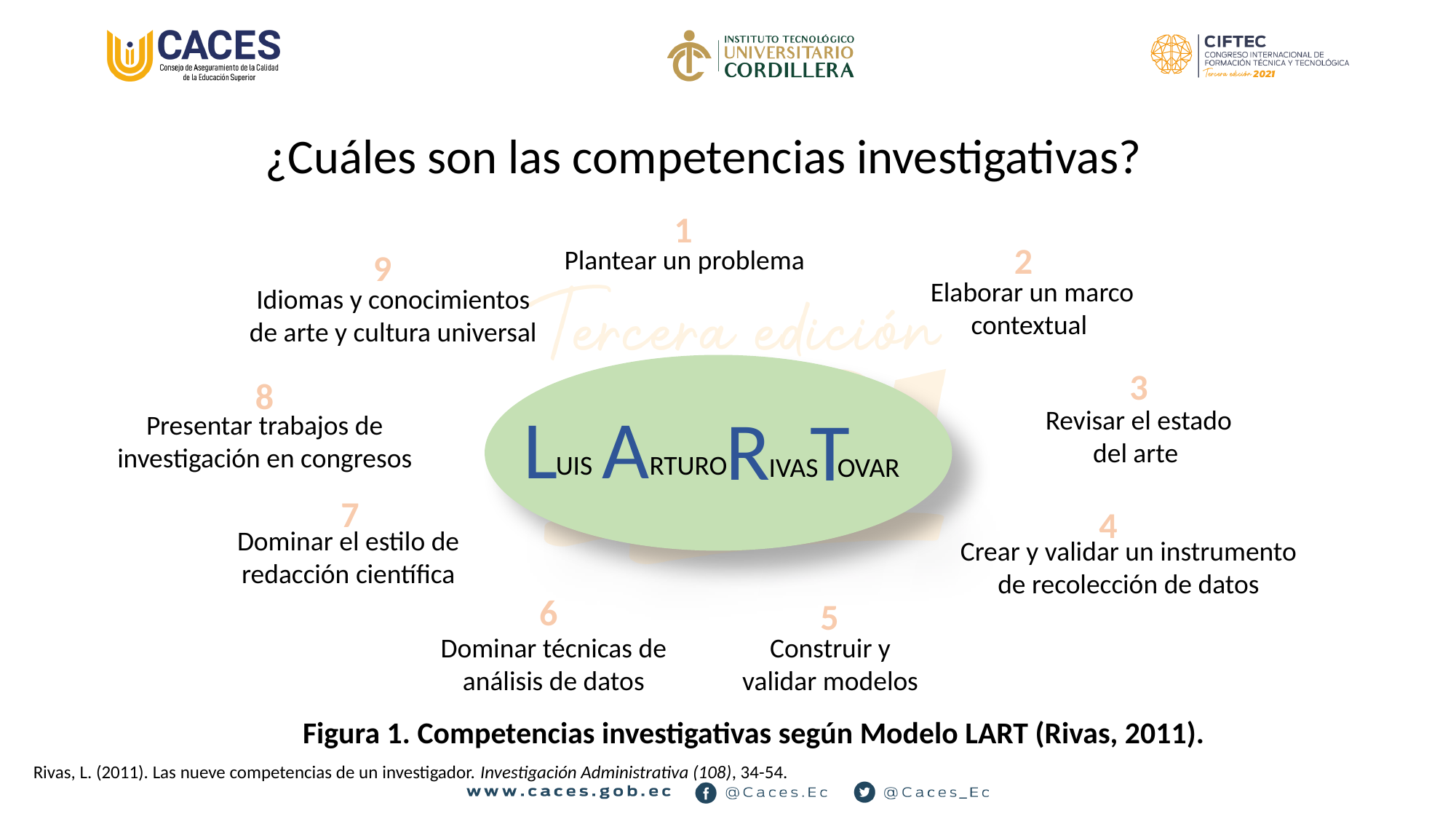

# ¿Cuáles son las competencias investigativas?
1
Plantear un problema
2
Elaborar un marco contextual
9
Idiomas y conocimientos de arte y cultura universal

L
A
R
T
UIS
RTURO
IVAS
OVAR
3
Revisar el estado del arte
8
Presentar trabajos de investigación en congresos
7
Dominar el estilo de redacción científica
4
Crear y validar un instrumento de recolección de datos
6
Dominar técnicas de análisis de datos
5
Construir y validar modelos
Figura 1. Competencias investigativas según Modelo LART (Rivas, 2011).
Rivas, L. (2011). Las nueve competencias de un investigador. Investigación Administrativa (108), 34-54.